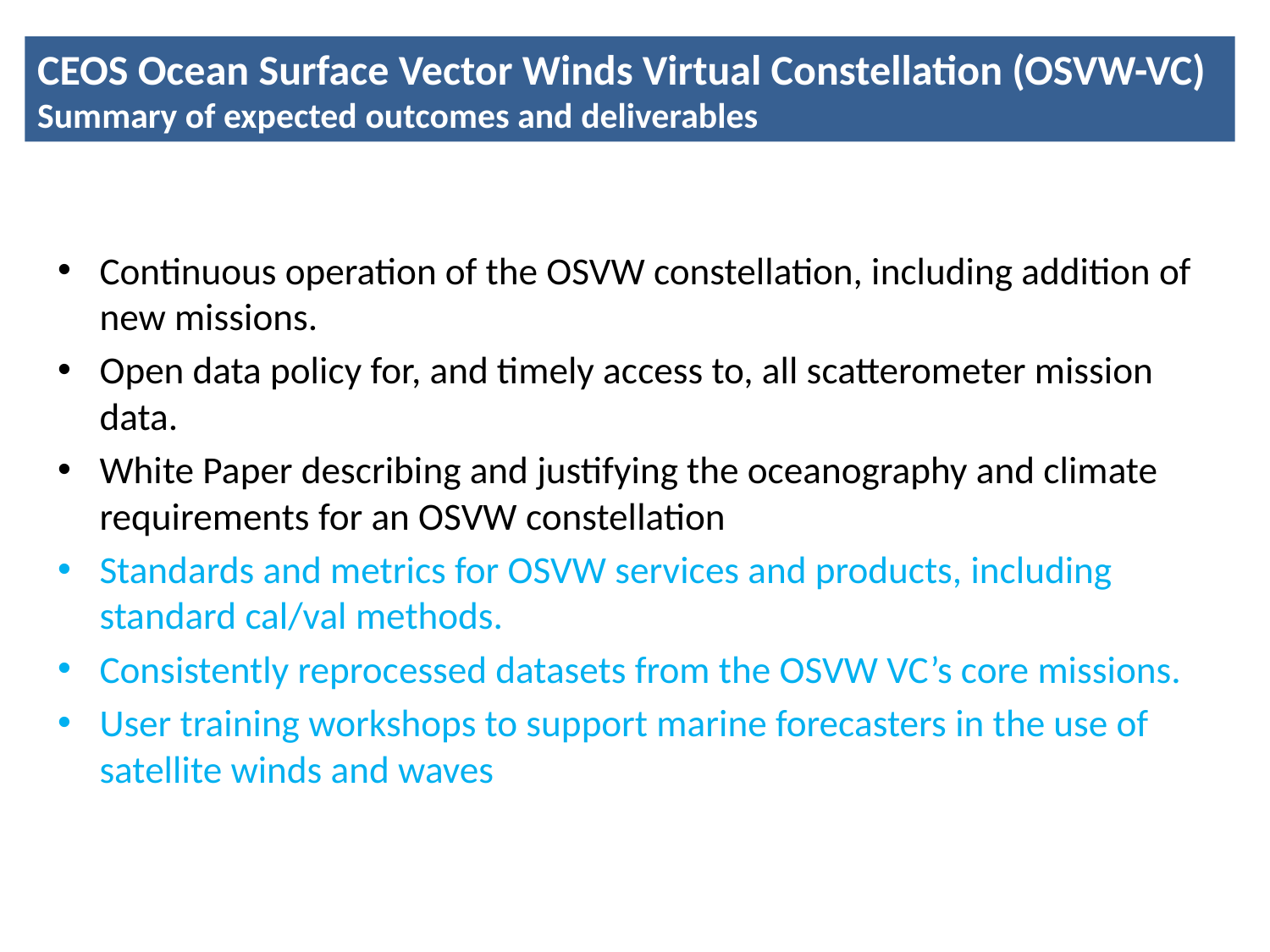

CEOS Ocean Surface Vector Winds Virtual Constellation (OSVW-VC)
Summary of expected outcomes and deliverables
Summary of outcomes and deliverables

Continuous operation of the OSVW constellation, including addition of new missions.
Open data policy for, and timely access to, all scatterometer mission data.
White Paper describing and justifying the oceanography and climate requirements for an OSVW constellation
Standards and metrics for OSVW services and products, including standard cal/val methods.
Consistently reprocessed datasets from the OSVW VC’s core missions.
User training workshops to support marine forecasters in the use of satellite winds and waves